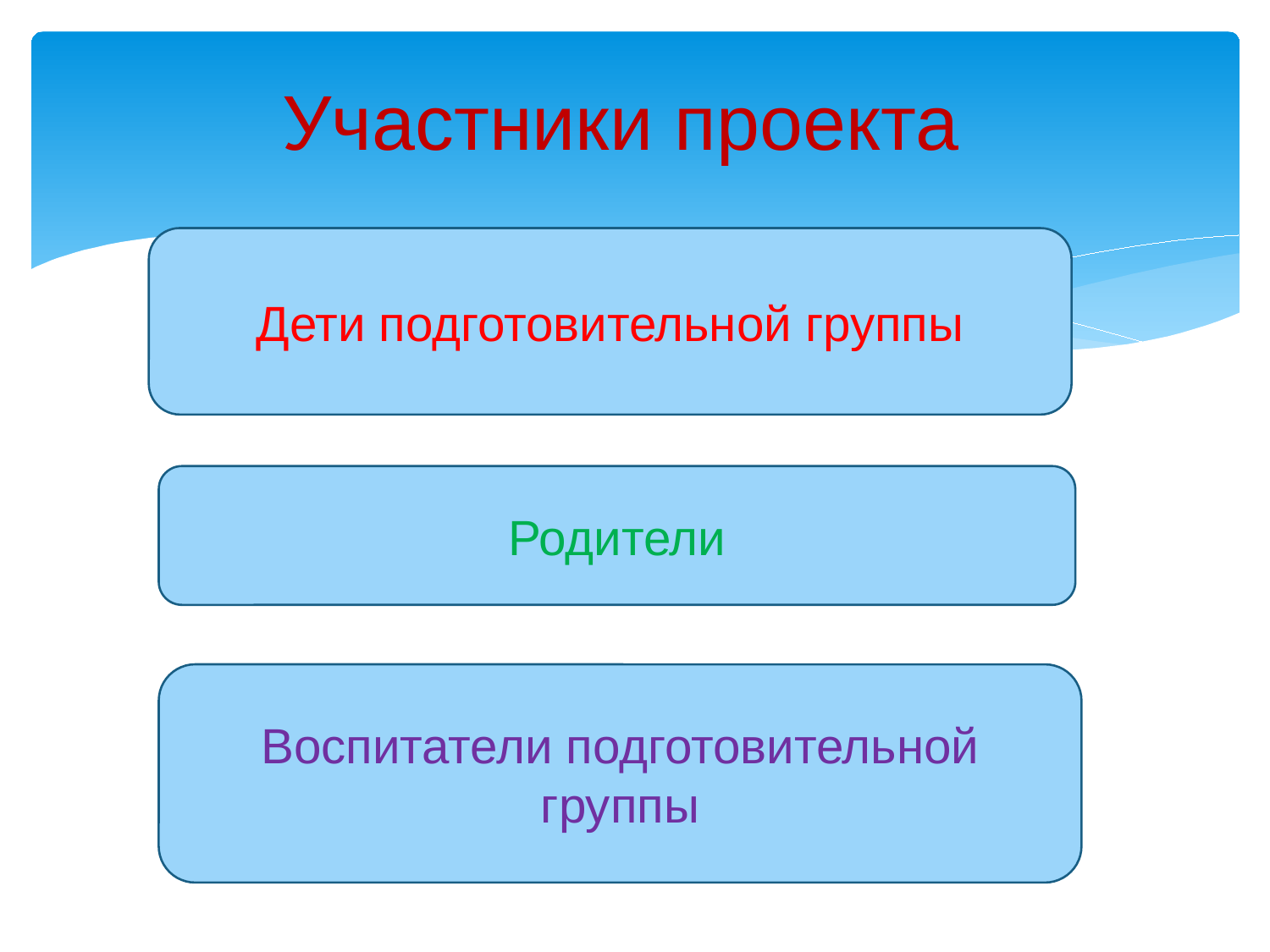

# Участники проекта
Дети подготовительной группы
Родители
Воспитатели подготовительной группы